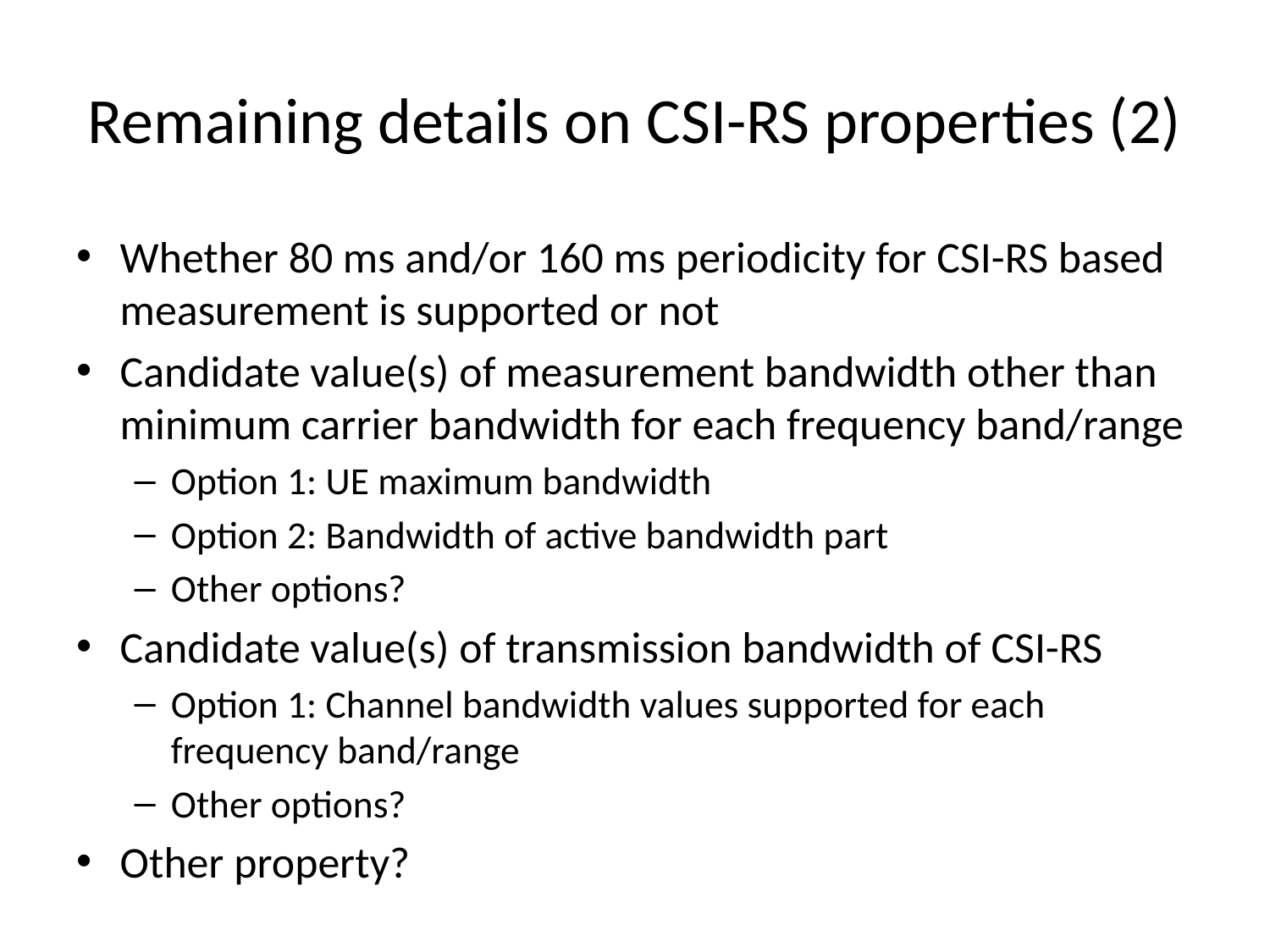

# Remaining details on CSI-RS properties (2)
Whether 80 ms and/or 160 ms periodicity for CSI-RS based measurement is supported or not
Candidate value(s) of measurement bandwidth other than minimum carrier bandwidth for each frequency band/range
Option 1: UE maximum bandwidth
Option 2: Bandwidth of active bandwidth part
Other options?
Candidate value(s) of transmission bandwidth of CSI-RS
Option 1: Channel bandwidth values supported for each frequency band/range
Other options?
Other property?